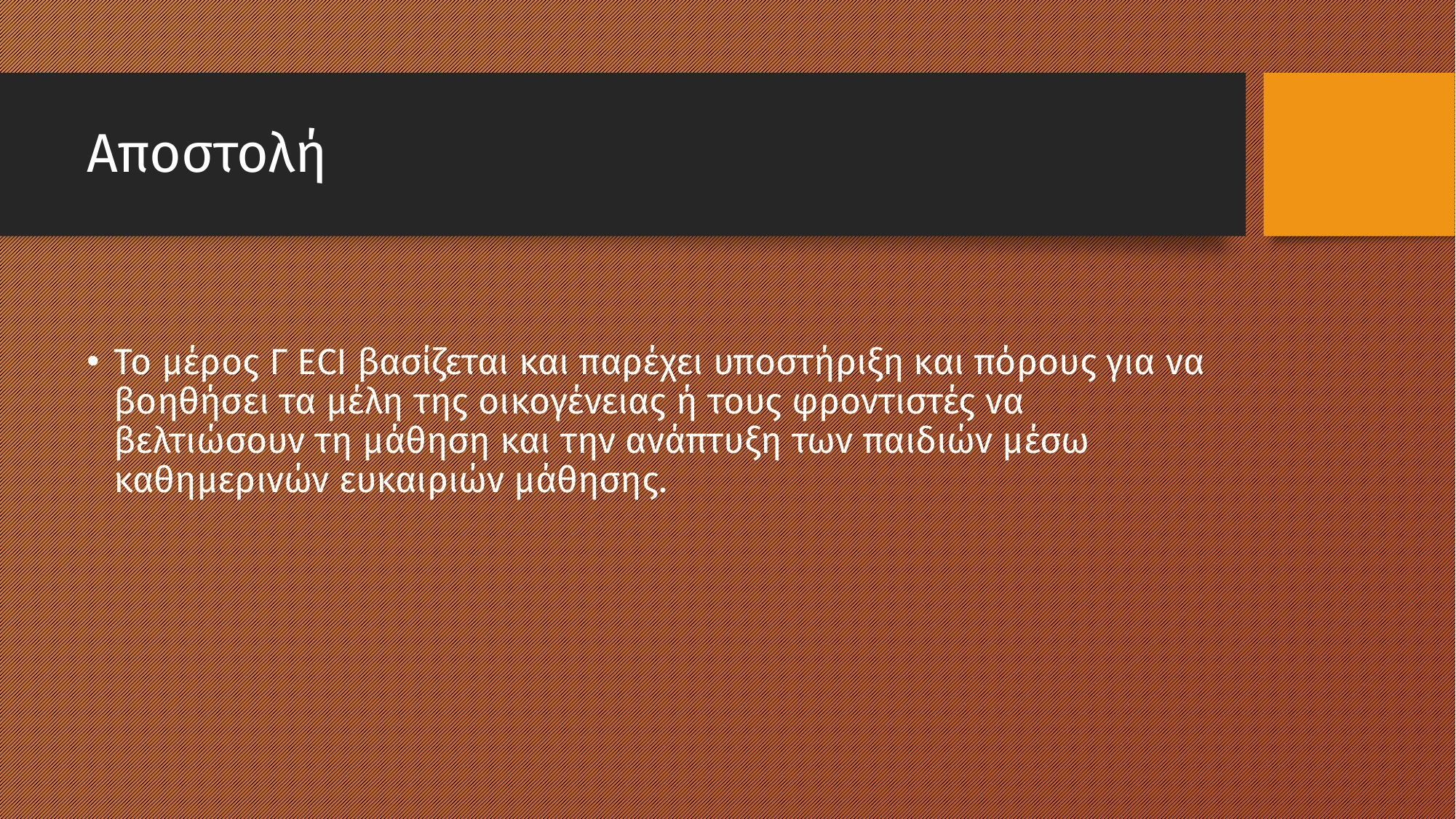

# Αποστολή

Το μέρος Γ ECI βασίζεται και παρέχει υποστήριξη και πόρους για να βοηθήσει τα μέλη της οικογένειας ή τους φροντιστές να βελτιώσουν τη μάθηση και την ανάπτυξη των παιδιών μέσω καθημερινών ευκαιριών μάθησης.